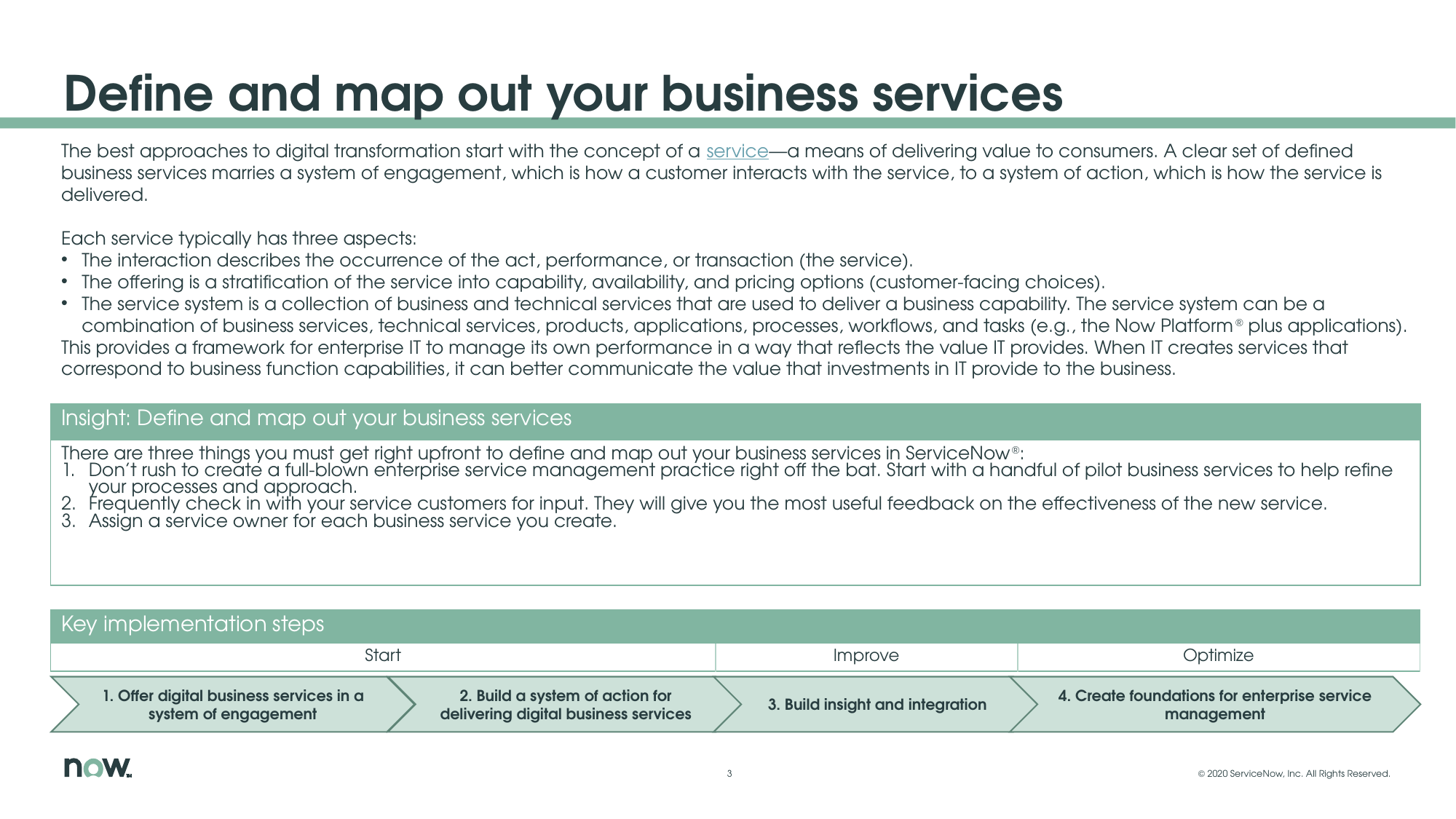

# Define and map out your business services

The best approaches to digital transformation start with the concept of a service—a means of delivering value to consumers. A clear set of defined business services marries a system of engagement, which is how a customer interacts with the service, to a system of action, which is how the service is delivered.

Each service typically has three aspects:
The interaction describes the occurrence of the act, performance, or transaction (the service).
The offering is a stratification of the service into capability, availability, and pricing options (customer-facing choices).
The service system is a collection of business and technical services that are used to deliver a business capability. The service system can be a combination of business services, technical services, products, applications, processes, workflows, and tasks (e.g., the Now Platform® plus applications).
This provides a framework for enterprise IT to manage its own performance in a way that reflects the value IT provides. When IT creates services that correspond to business function capabilities, it can better communicate the value that investments in IT provide to the business.
| Insight: Define and map out your business services |
| --- |
| There are three things you must get right upfront to define and map out your business services in ServiceNow®: Don’t rush to create a full-blown enterprise service management practice right off the bat. Start with a handful of pilot business services to help refine your processes and approach. Frequently check in with your service customers for input. They will give you the most useful feedback on the effectiveness of the new service. Assign a service owner for each business service you create. |
| Key implementation steps |  |  |
| --- | --- | --- |
| Start | Improve | Optimize |
1. Offer digital business services in a system of engagement
2. Build a system of action for delivering digital business services
3. Build insight and integration
4. Create foundations for enterprise service management